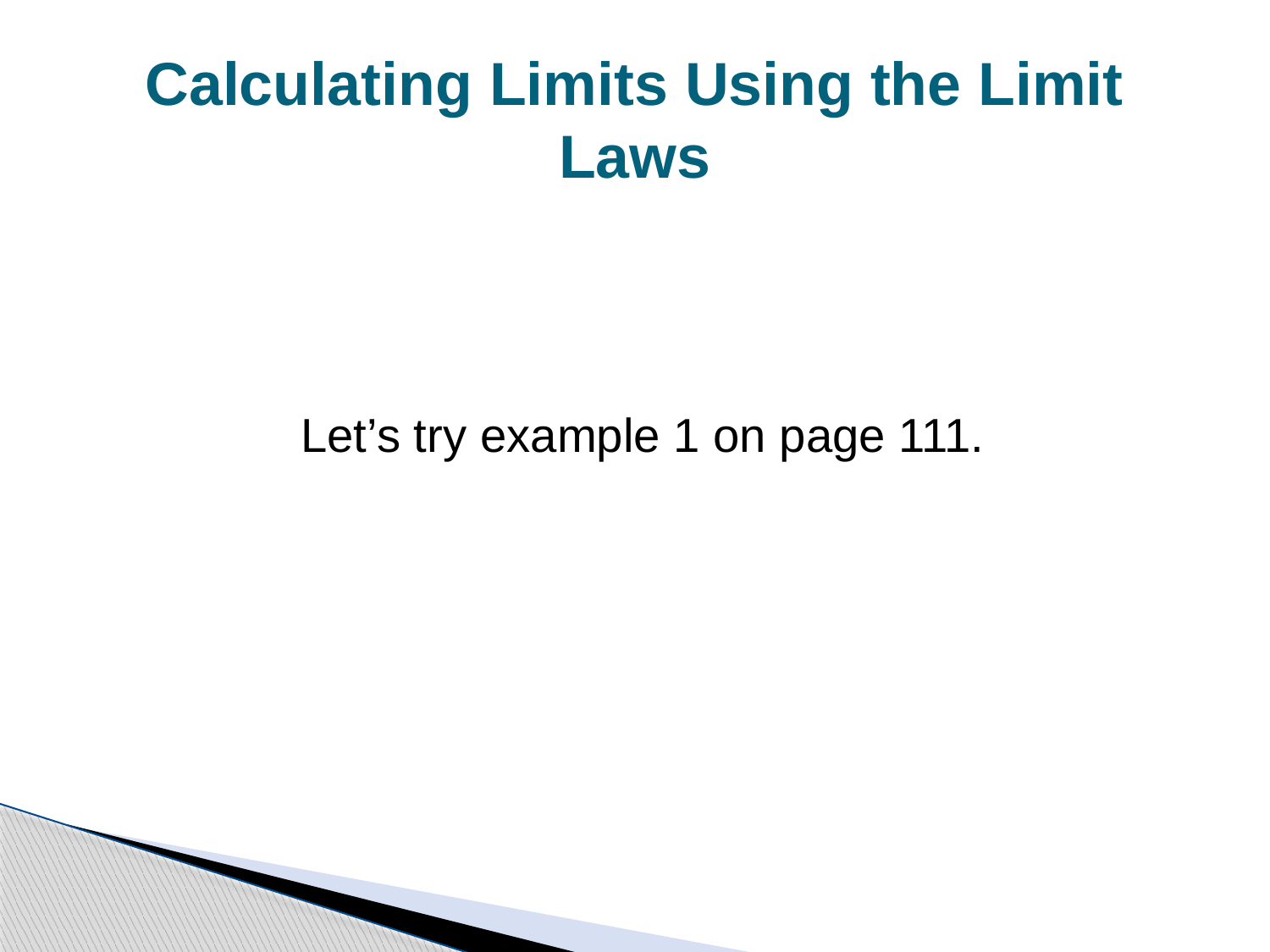

# Calculating Limits Using the Limit Laws

Let’s try example 1 on page 111.